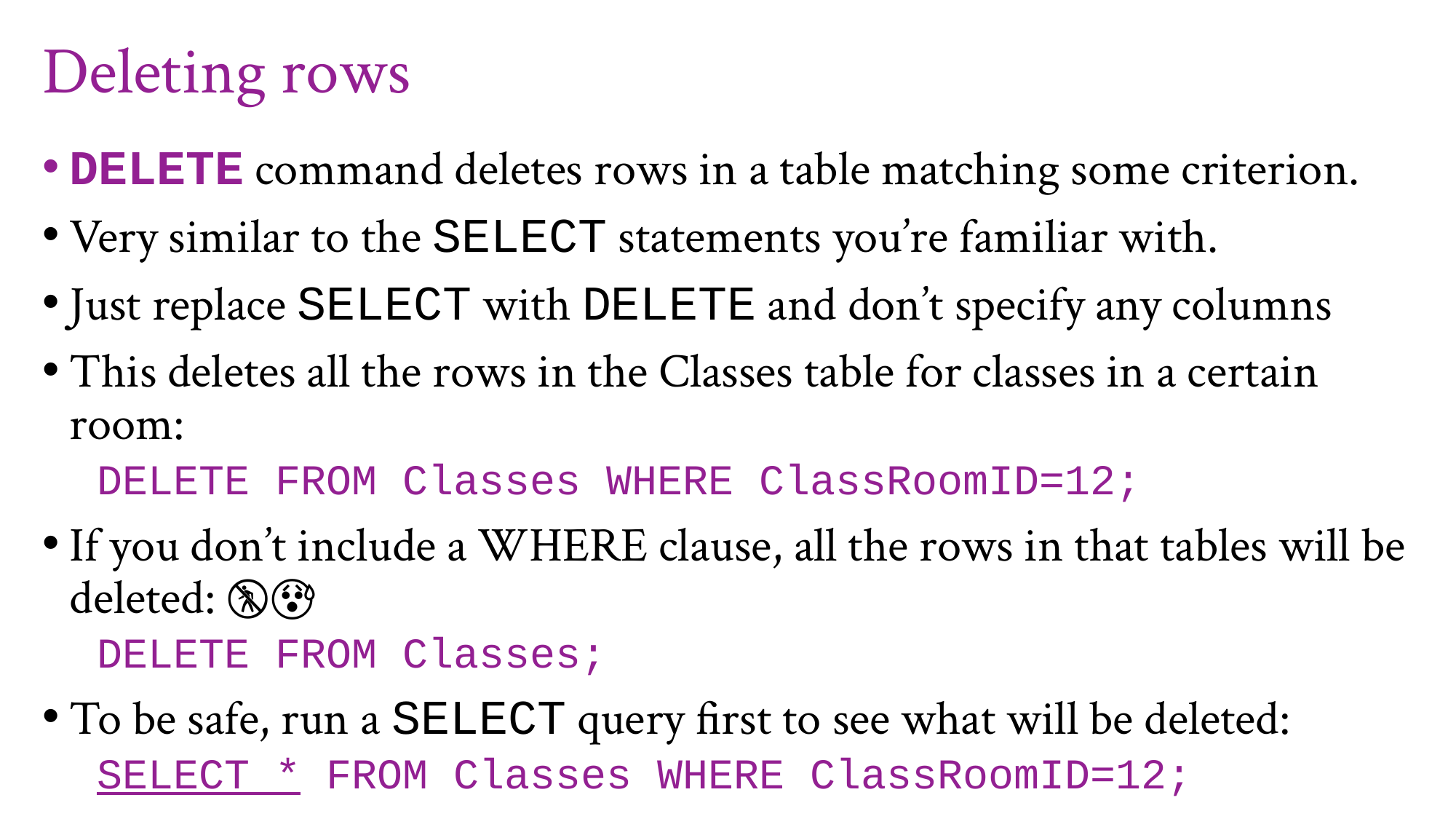

# Deleting rows
DELETE command deletes rows in a table matching some criterion.
Very similar to the SELECT statements you’re familiar with.
Just replace SELECT with DELETE and don’t specify any columns
This deletes all the rows in the Classes table for classes in a certain room:
DELETE FROM Classes WHERE ClassRoomID=12;
If you don’t include a WHERE clause, all the rows in that tables will be deleted: 🚷😰
DELETE FROM Classes;
To be safe, run a SELECT query first to see what will be deleted:
SELECT * FROM Classes WHERE ClassRoomID=12;